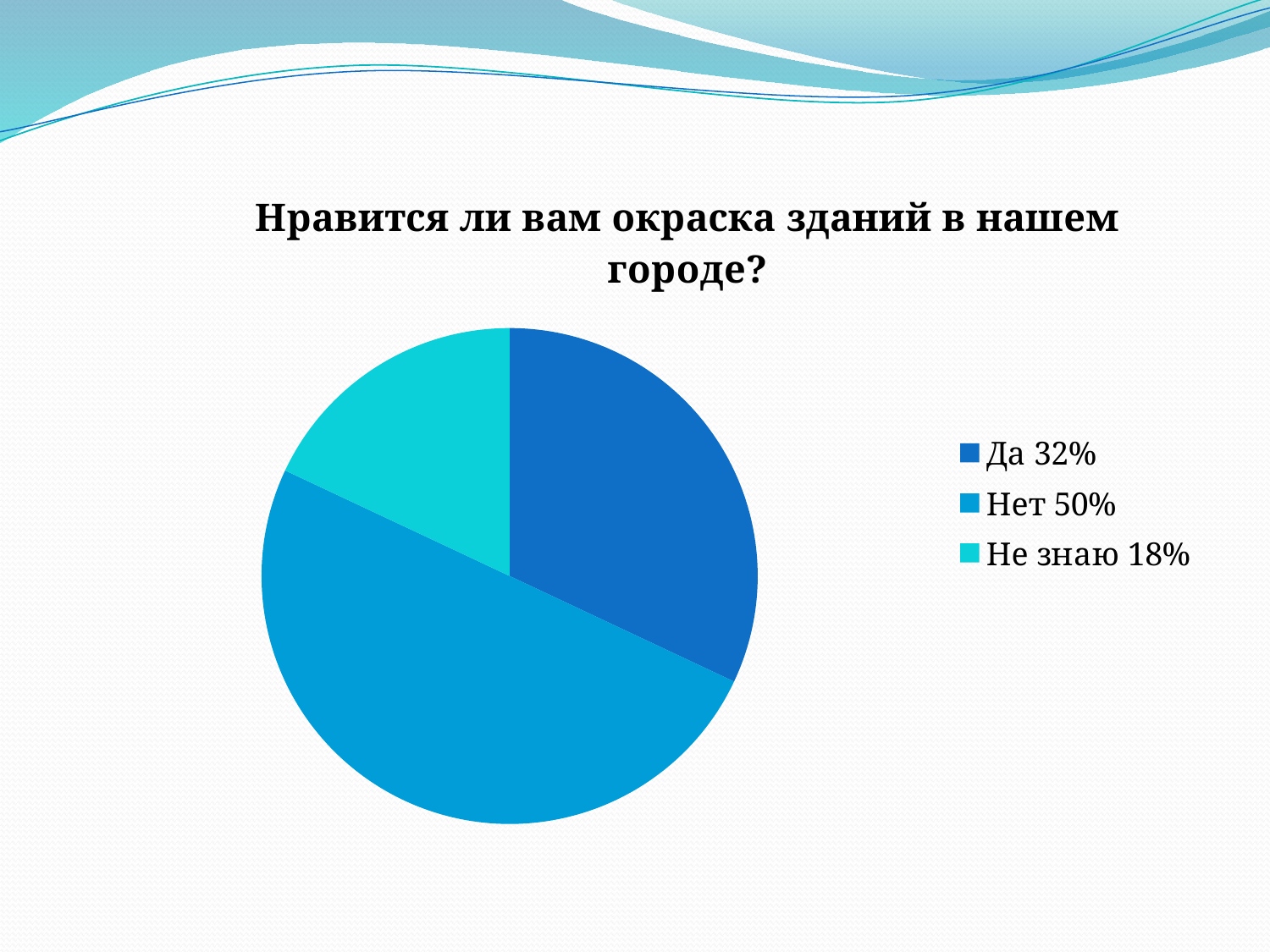

### Chart:

| Category | Нравится ли вам окраска зданий в нашем городе? |
|---|---|
| Да 32% | 0.32000000000000006 |
| Нет 50% | 0.5 |
| Не знаю 18% | 0.18000000000000002 |